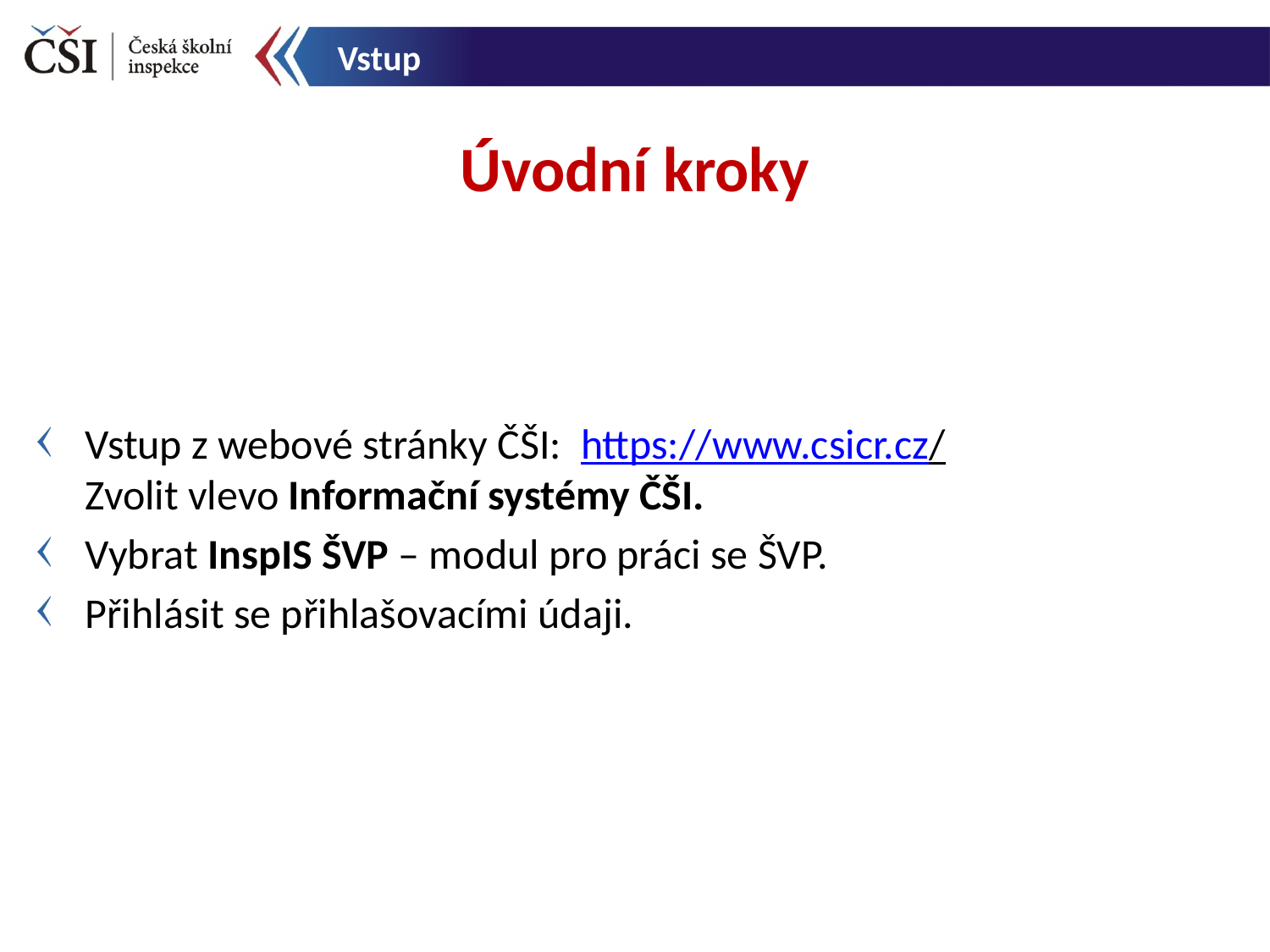

Vstup
Úvodní kroky
Vstup z webové stránky ČŠI:  https://www.csicr.cz/
Zvolit vlevo Informační systémy ČŠI.
Vybrat InspIS ŠVP – modul pro práci se ŠVP.
Přihlásit se přihlašovacími údaji.